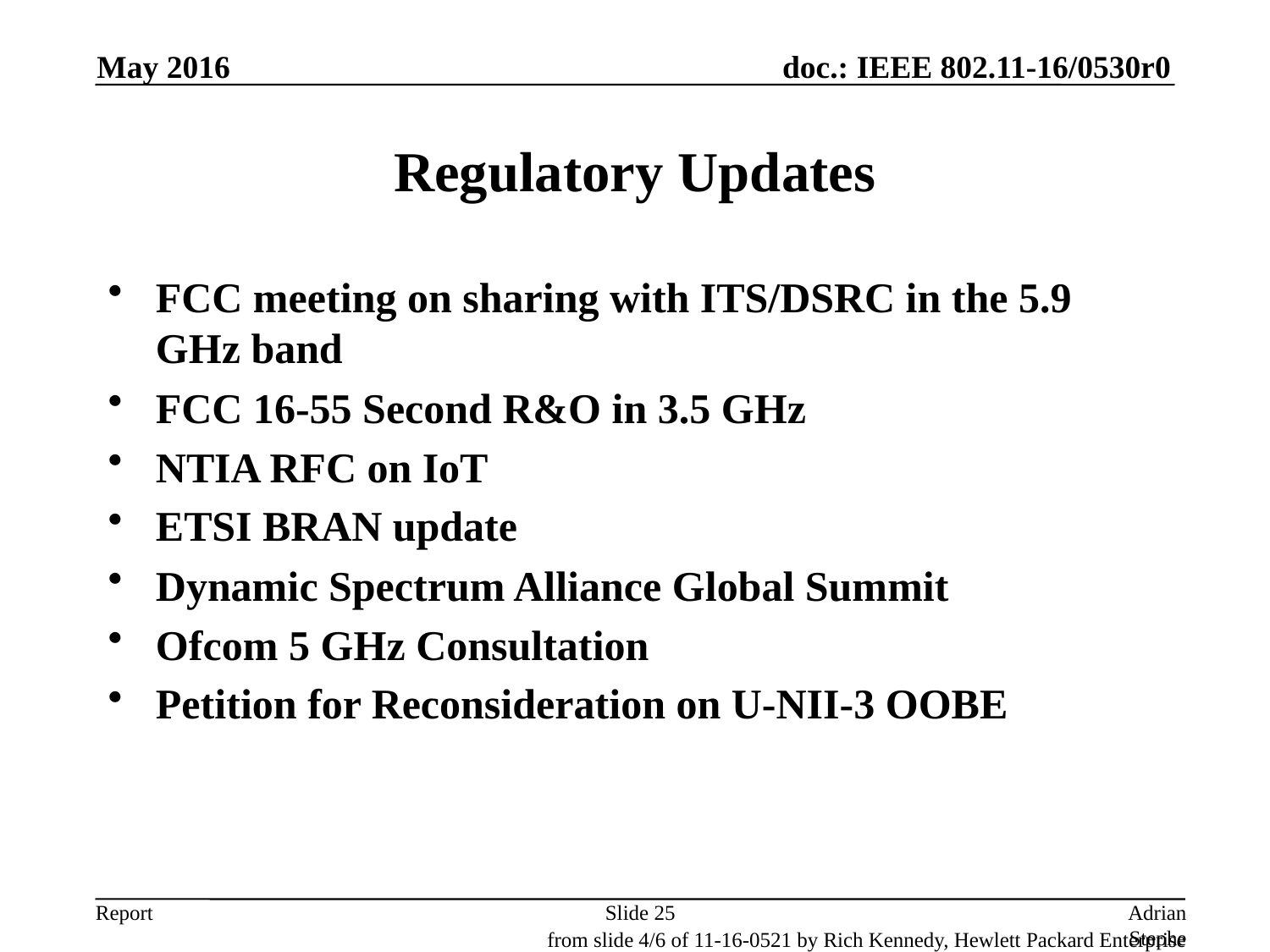

May 2016
# Regulatory Updates
FCC meeting on sharing with ITS/DSRC in the 5.9 GHz band
FCC 16-55 Second R&O in 3.5 GHz
NTIA RFC on IoT
ETSI BRAN update
Dynamic Spectrum Alliance Global Summit
Ofcom 5 GHz Consultation
Petition for Reconsideration on U-NII-3 OOBE
Slide 25
Adrian Stephens, Intel Corporation
from slide 4/6 of 11-16-0521 by Rich Kennedy, Hewlett Packard Enterprise